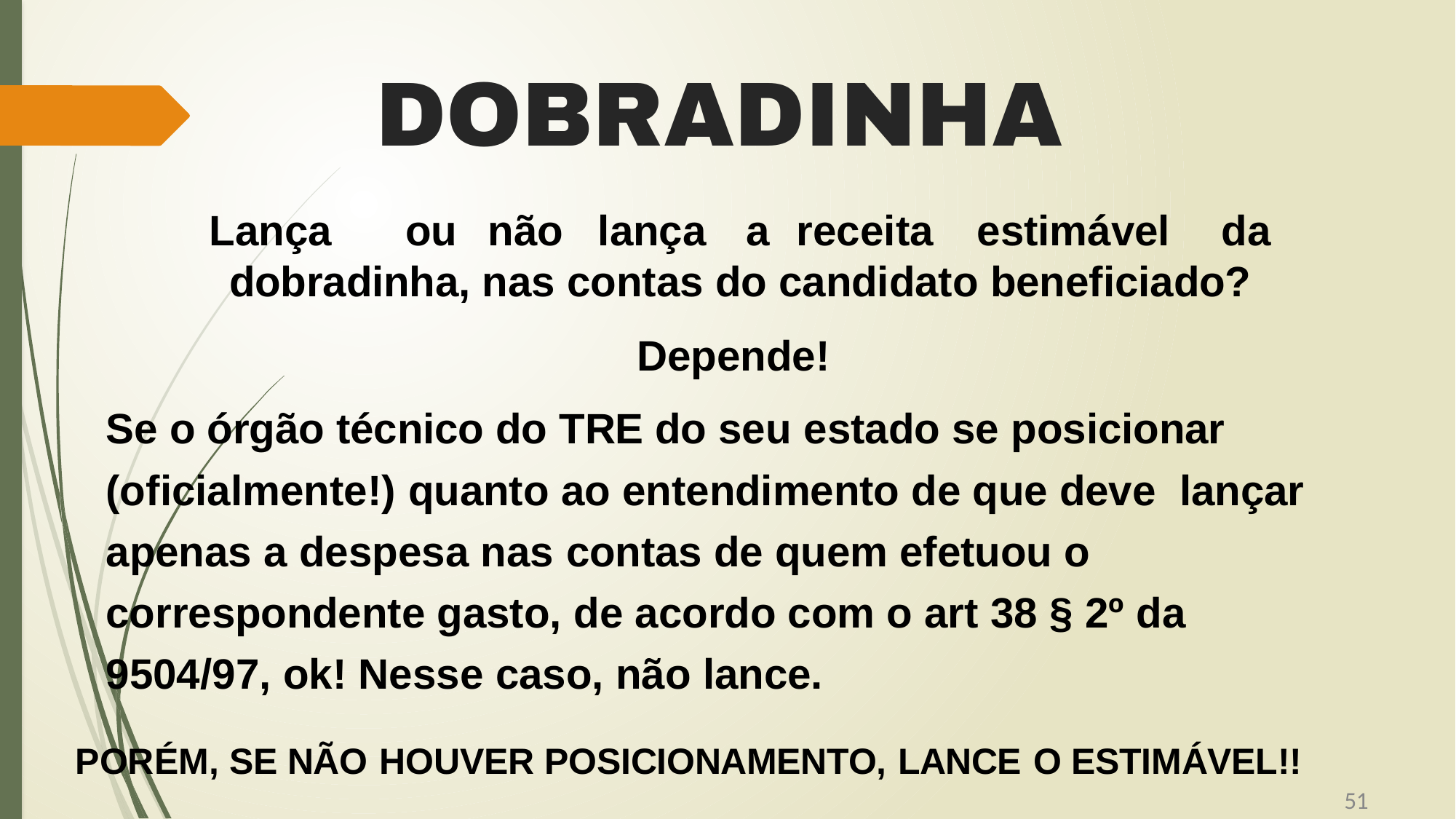

# DOBRADINHA
Lança	ou	não	lança	a	receita	estimável	da dobradinha, nas contas do candidato beneficiado?
Depende!
Se o órgão técnico do TRE do seu estado se posicionar  (oficialmente!) quanto ao entendimento de que deve  lançar apenas a despesa nas contas de quem efetuou o  correspondente gasto, de acordo com o art 38 § 2º da  9504/97, ok! Nesse caso, não lance.
PORÉM, SE NÃO HOUVER POSICIONAMENTO, LANCE O ESTIMÁVEL!!
51